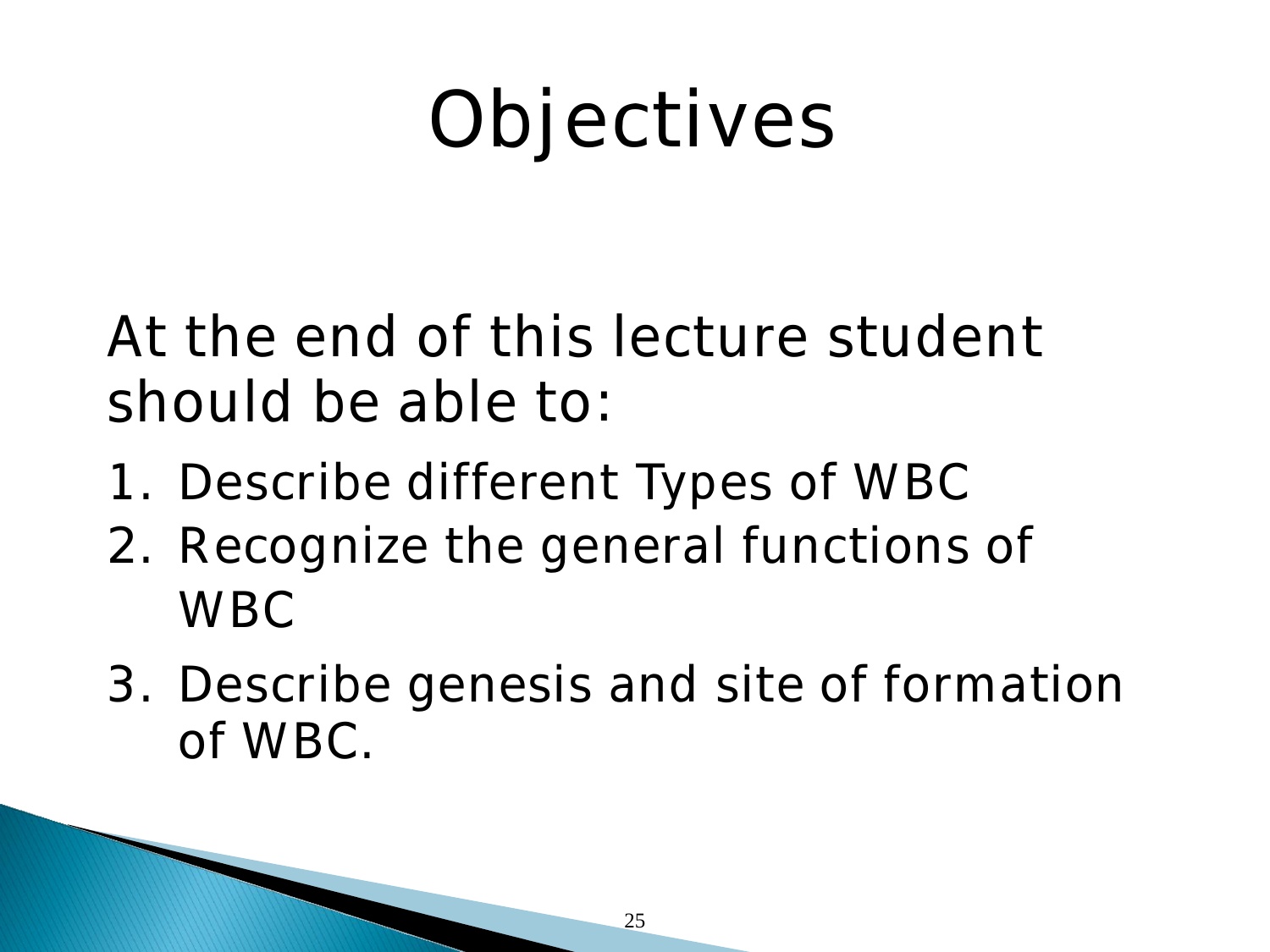

# Objectives
At the end of this lecture student
should be able to:
Describe different Types of WBC
Recognize the general functions of
WBC
Describe genesis and site of formation of WBC.
25